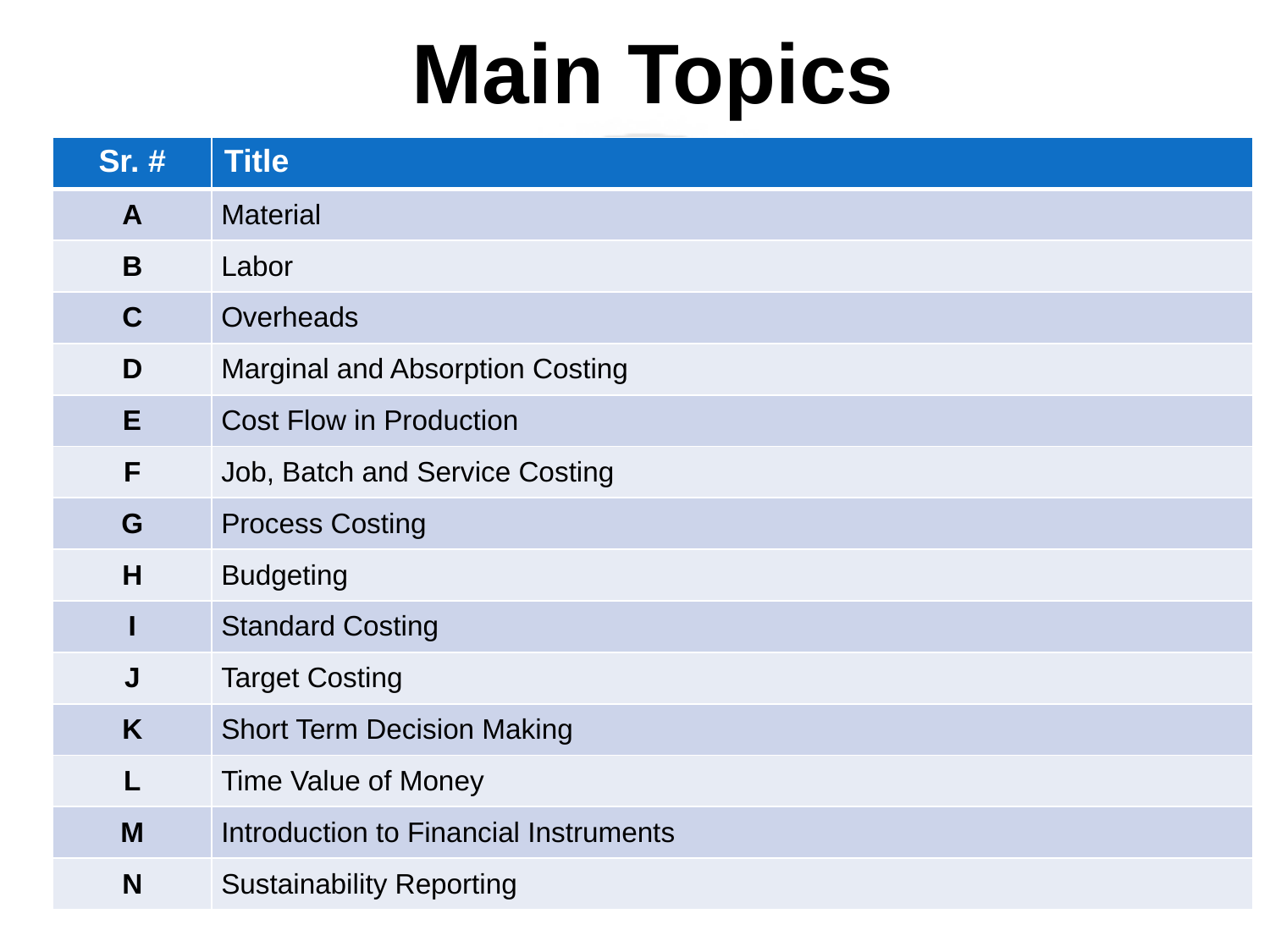

# Main Topics
| Sr. # | Title |
| --- | --- |
| A | Material |
| B | Labor |
| C | Overheads |
| D | Marginal and Absorption Costing |
| E | Cost Flow in Production |
| F | Job, Batch and Service Costing |
| G | Process Costing |
| H | Budgeting |
| I | Standard Costing |
| J | Target Costing |
| K | Short Term Decision Making |
| L | Time Value of Money |
| M | Introduction to Financial Instruments |
| N | Sustainability Reporting |